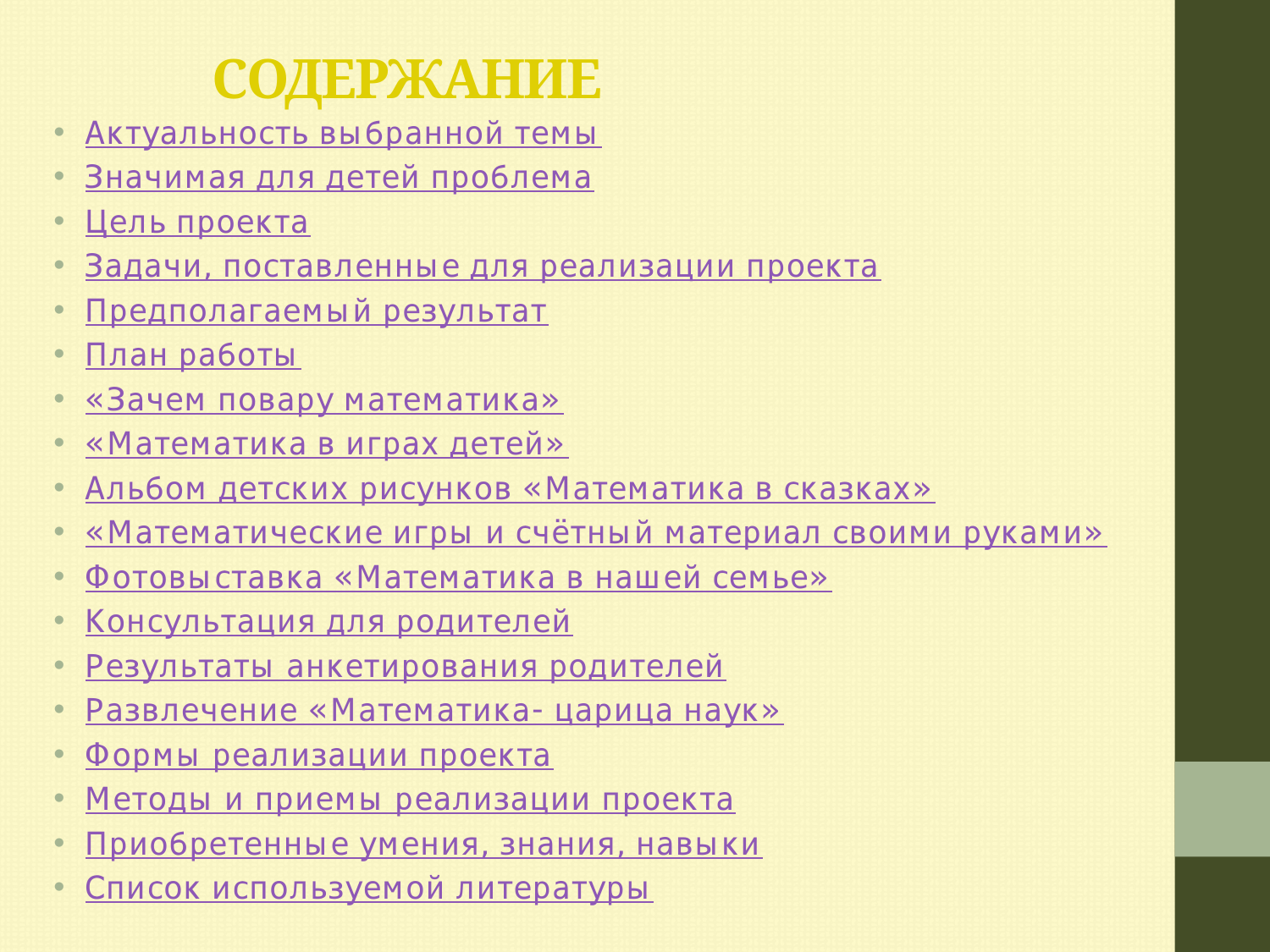

# СОДЕРЖАНИЕ
Актуальность выбранной темы
Значимая для детей проблема
Цель проекта
Задачи, поставленные для реализации проекта
Предполагаемый результат
План работы
«Зачем повару математика»
«Математика в играх детей»
Альбом детских рисунков «Математика в сказках»
«Математические игры и счётный материал своими руками»
Фотовыставка «Математика в нашей семье»
Консультация для родителей
Результаты анкетирования родителей
Развлечение «Математика- царица наук»
Формы реализации проекта
Методы и приемы реализации проекта
Приобретенные умения, знания, навыки
Список используемой литературы